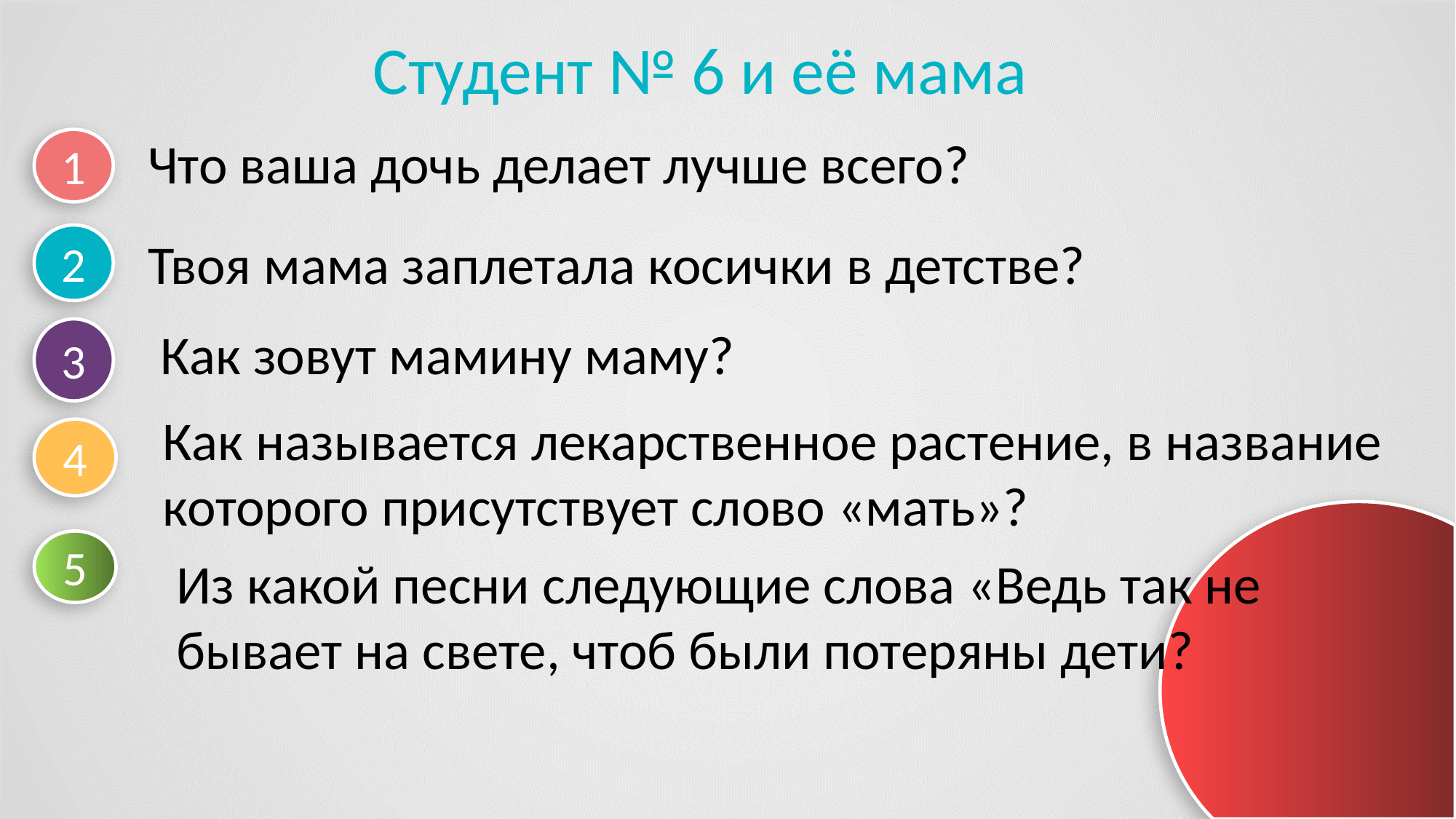

Студент № 6 и её мама
Что ваша дочь делает лучше всего?
1
Твоя мама заплетала косички в детстве?
2
Как зовут мамину маму?
3
Как называется лекарственное растение, в название которого присутствует слово «мать»?
4

5
Из какой песни следующие слова «Ведь так не бывает на свете, чтоб были потеряны дети?